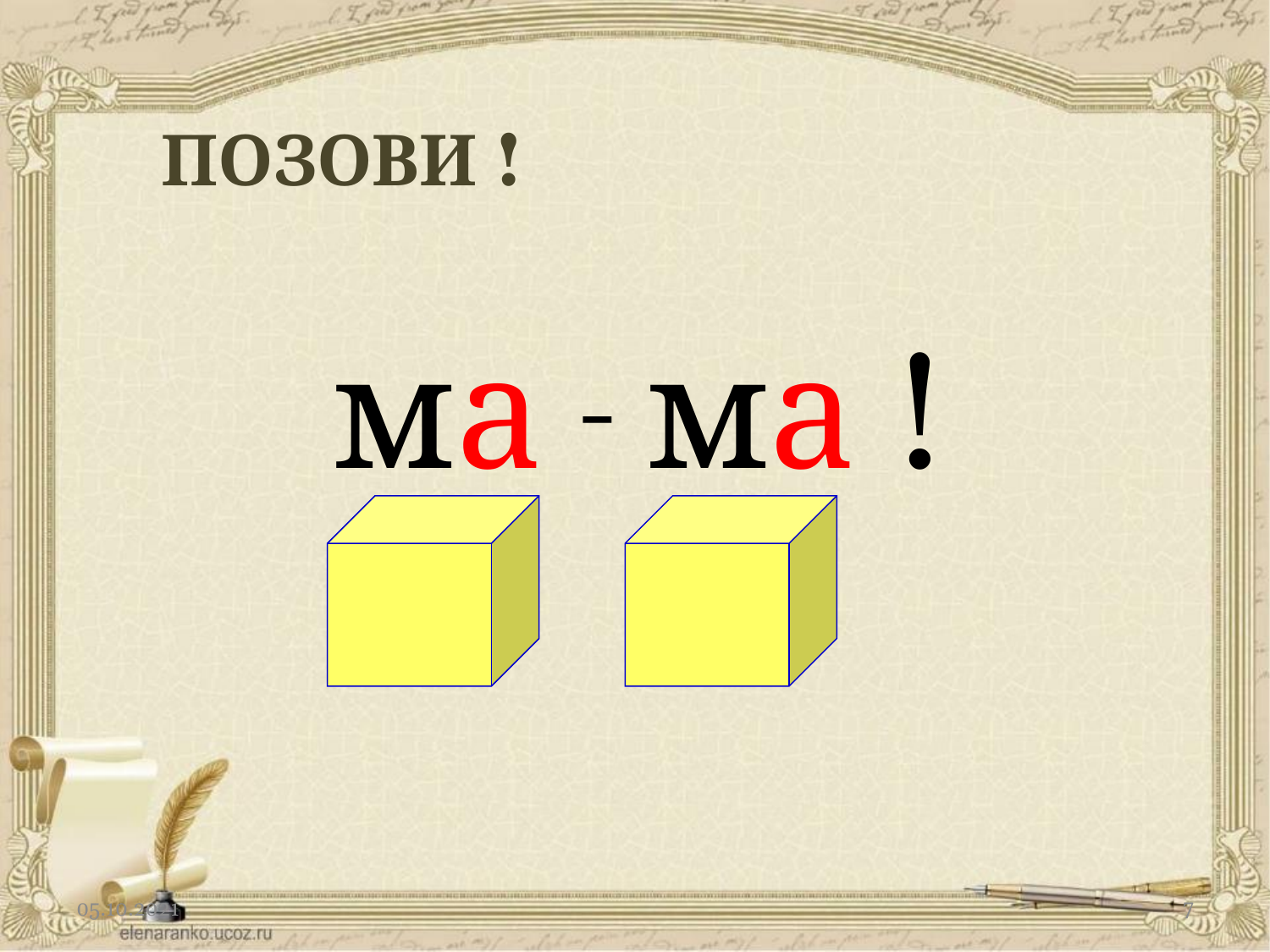

ПОЗОВИ !
ма
ма !
-

05.10.2021
7